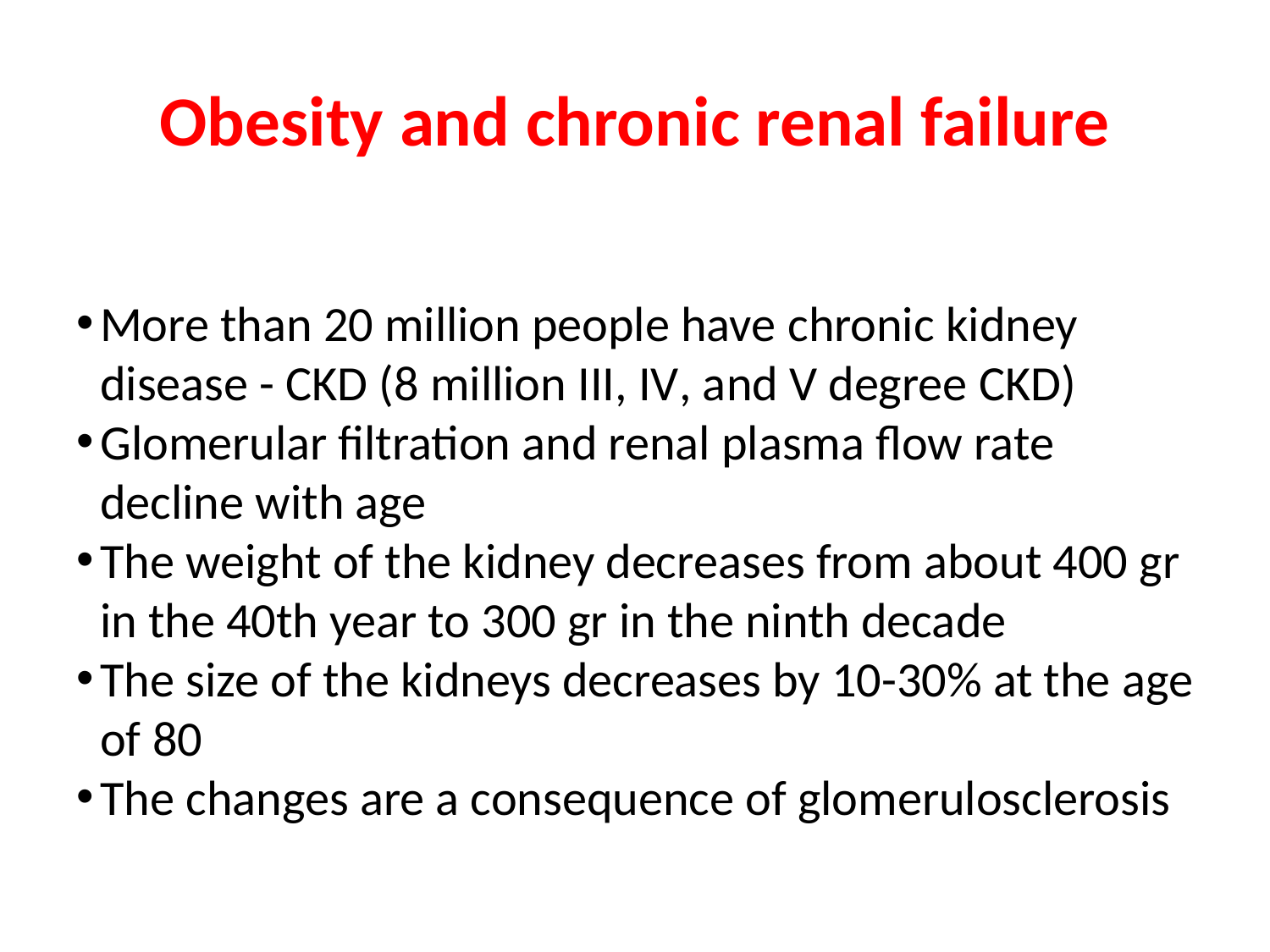

# Obesity and chronic renal failure
More than 20 million people have chronic kidney disease - CKD (8 million III, IV, and V degree CKD)
Glomerular filtration and renal plasma flow rate decline with age
The weight of the kidney decreases from about 400 gr in the 40th year to 300 gr in the ninth decade
The size of the kidneys decreases by 10-30% at the age of 80
The changes are a consequence of glomerulosclerosis